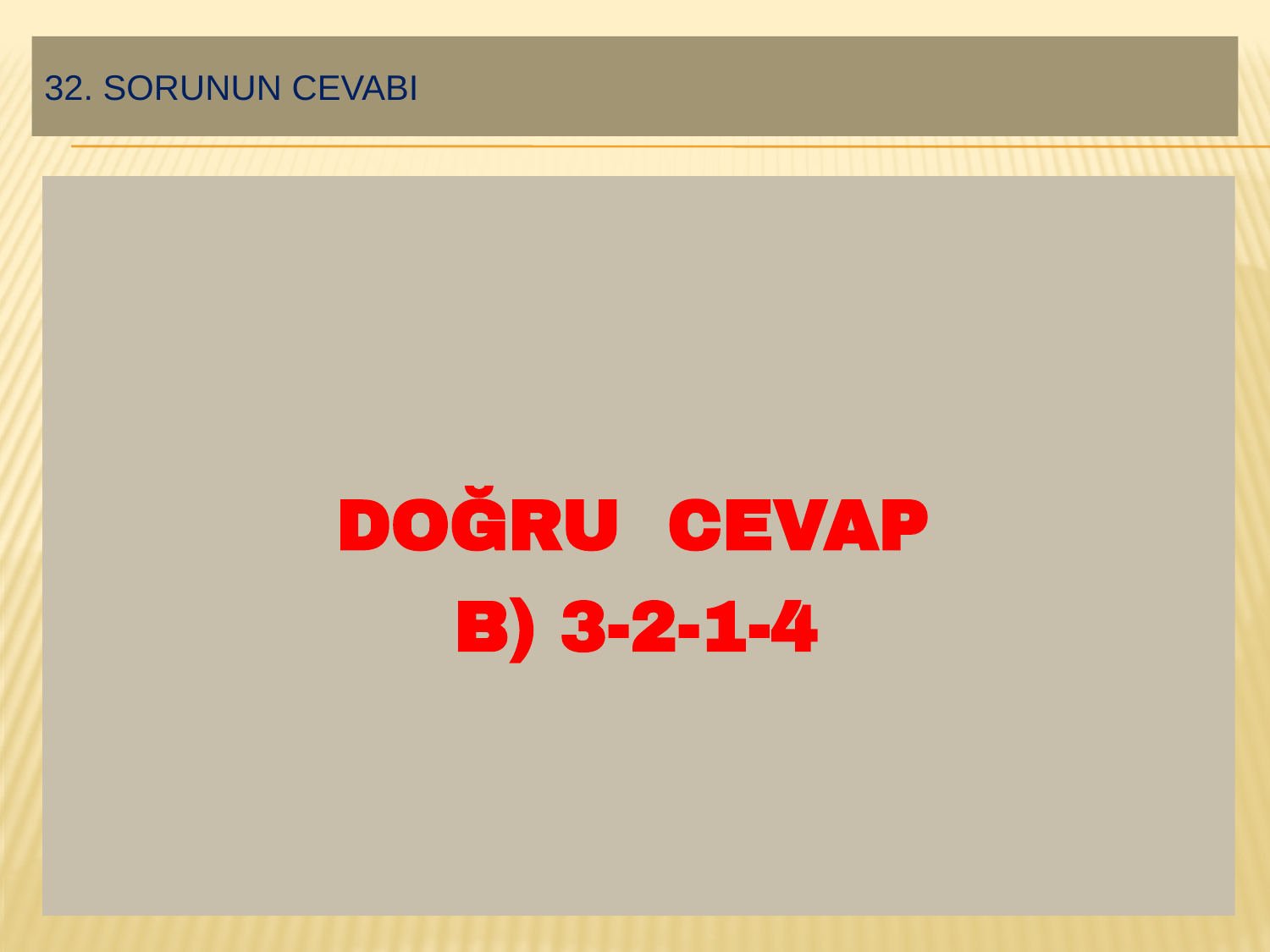

# 32. SORUNUN CEVABI

          DOĞRU  CEVAP
                 B) 3-2-1-4